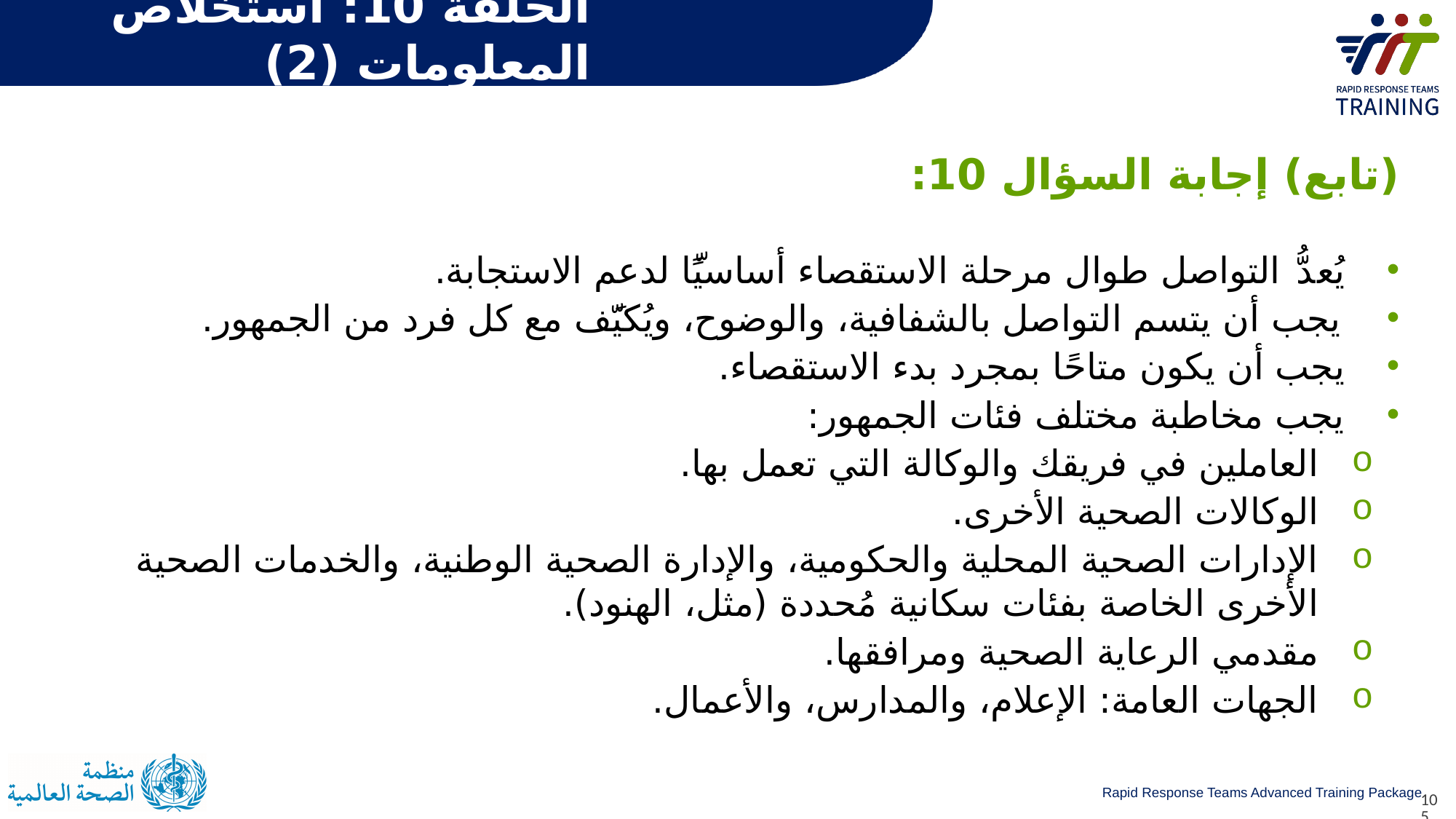

# الحلقة 10: استخلاص المعلومات (2)
(تابع) إجابة السؤال 10:

يُعدُّ التواصل طوال مرحلة الاستقصاء أساسيًّا لدعم الاستجابة.
يجب أن يتسم التواصل بالشفافية، والوضوح، ويُكيَّف مع كل فرد من الجمهور.
يجب أن يكون متاحًا بمجرد بدء الاستقصاء.
يجب مخاطبة مختلف فئات الجمهور:
العاملين في فريقك والوكالة التي تعمل بها.
الوكالات الصحية الأخرى.
الإدارات الصحية المحلية والحكومية، والإدارة الصحية الوطنية، والخدمات الصحية الأخرى الخاصة بفئات سكانية مُحددة (مثل، الهنود).
مقدمي الرعاية الصحية ومرافقها.
الجهات العامة: الإعلام، والمدارس، والأعمال.